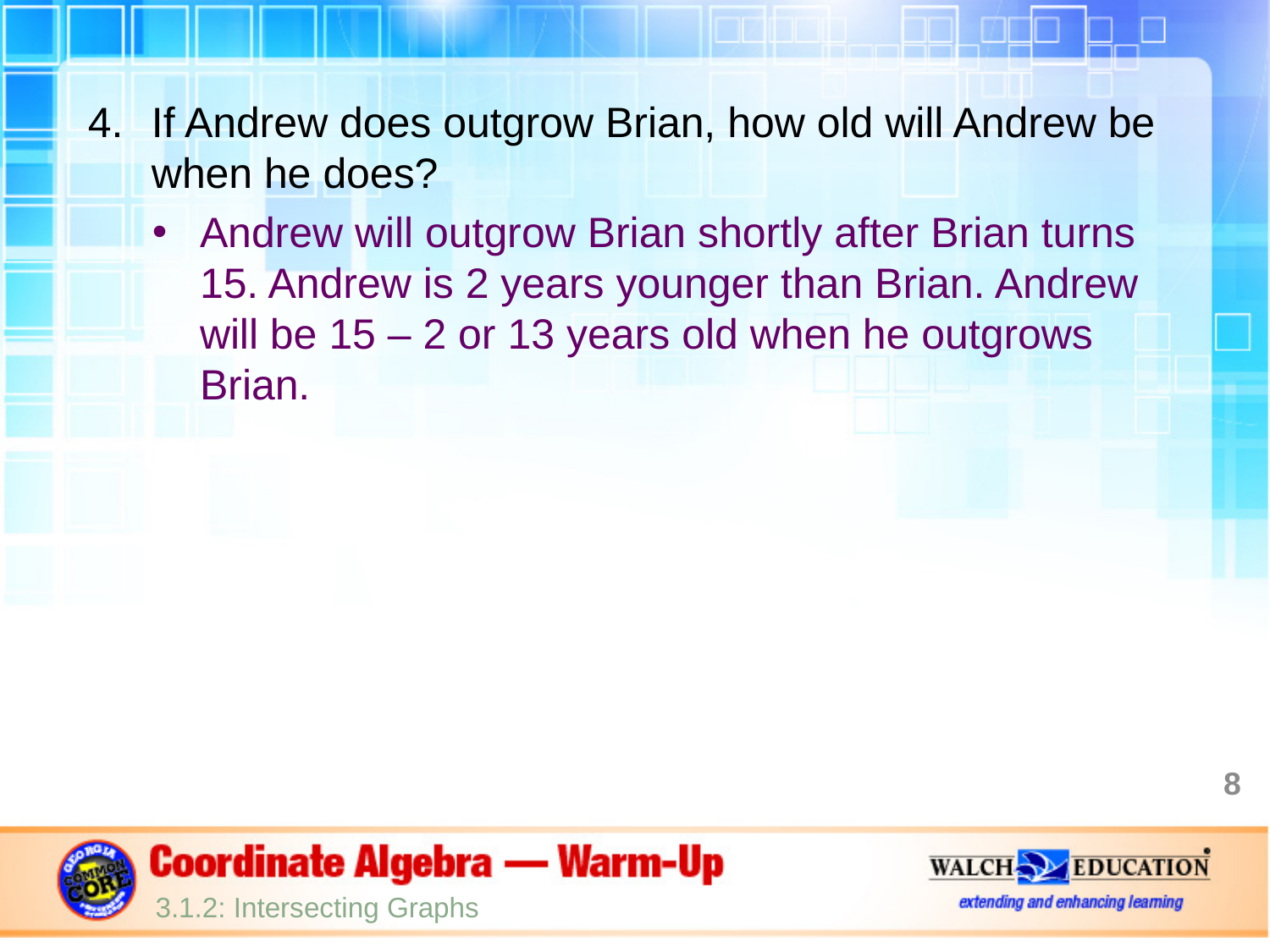

If Andrew does outgrow Brian, how old will Andrew be when he does?
Andrew will outgrow Brian shortly after Brian turns 15. Andrew is 2 years younger than Brian. Andrew will be 15 – 2 or 13 years old when he outgrows Brian.
8

3.1.2: Intersecting Graphs